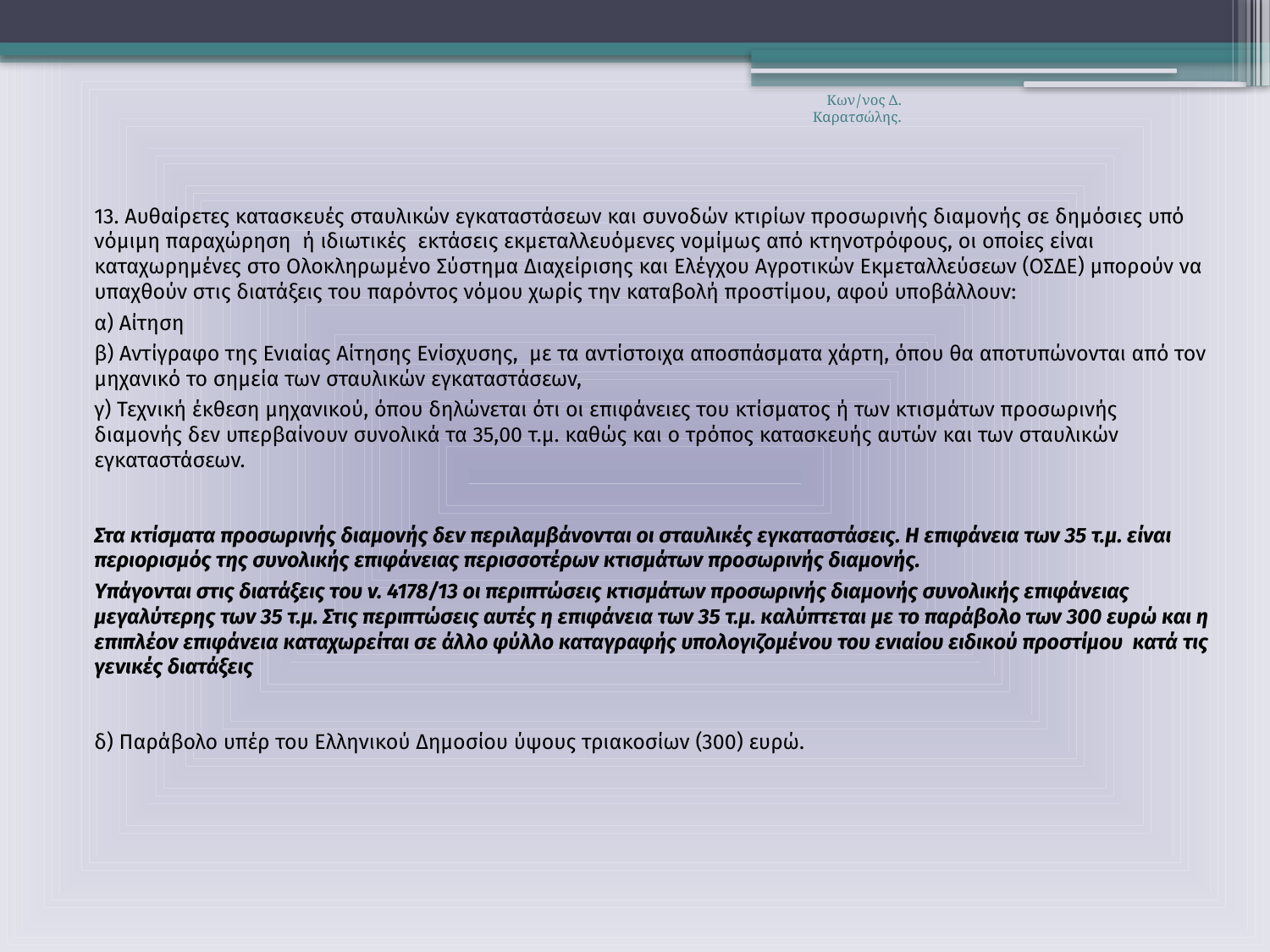

Κων/νος Δ. Καρατσώλης.
13. Αυθαίρετες κατασκευές σταυλικών εγκαταστάσεων και συνοδών κτιρίων προσωρινής διαμονής σε δημόσιες υπό νόμιμη παραχώρηση  ή ιδιωτικές  εκτάσεις εκμεταλλευόμενες νομίμως από κτηνοτρόφους, οι οποίες είναι καταχωρημένες στο Ολοκληρωμένο Σύστημα Διαχείρισης και Ελέγχου Αγροτικών Εκμεταλλεύσεων (ΟΣΔΕ) μπορούν να υπαχθούν στις διατάξεις του παρόντος νόμου χωρίς την καταβολή προστίμου, αφού υποβάλλουν:
α) Αίτηση
β) Αντίγραφο της Ενιαίας Αίτησης Ενίσχυσης,  με τα αντίστοιχα αποσπάσματα χάρτη, όπου θα αποτυπώνονται από τον μηχανικό το σημεία των σταυλικών εγκαταστάσεων,
γ) Τεχνική έκθεση μηχανικού, όπου δηλώνεται ότι οι επιφάνειες του κτίσματος ή των κτισμάτων προσωρινής διαμονής δεν υπερβαίνουν συνολικά τα 35,00 τ.μ. καθώς και ο τρόπος κατασκευής αυτών και των σταυλικών εγκαταστάσεων.

Στα κτίσματα προσωρινής διαμονής δεν περιλαμβάνονται οι σταυλικές εγκαταστάσεις. Η επιφάνεια των 35 τ.μ. είναι περιορισμός της συνολικής επιφάνειας περισσοτέρων κτισμάτων προσωρινής διαμονής.
Υπάγονται στις διατάξεις του ν. 4178/13 οι περιπτώσεις κτισμάτων προσωρινής διαμονής συνολικής επιφάνειας μεγαλύτερης των 35 τ.μ. Στις περιπτώσεις αυτές η επιφάνεια των 35 τ.μ. καλύπτεται με το παράβολο των 300 ευρώ και η επιπλέον επιφάνεια καταχωρείται σε άλλο φύλλο καταγραφής υπολογιζομένου του ενιαίου ειδικού προστίμου  κατά τις γενικές διατάξεις

δ) Παράβολο υπέρ του Ελληνικού Δημοσίου ύψους τριακοσίων (300) ευρώ.